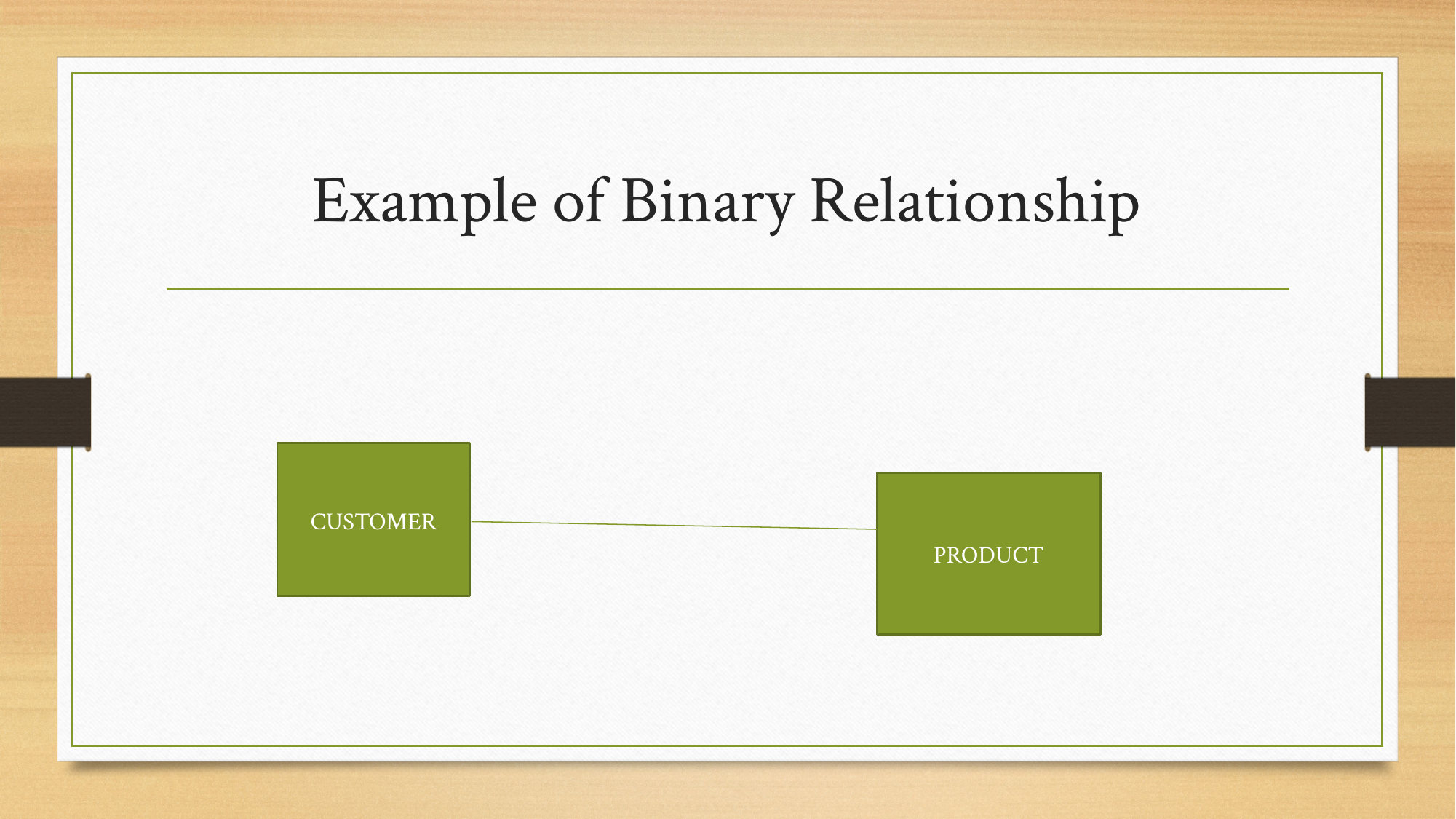

# Example of Binary Relationship

CUSTOMER
PRODUCT